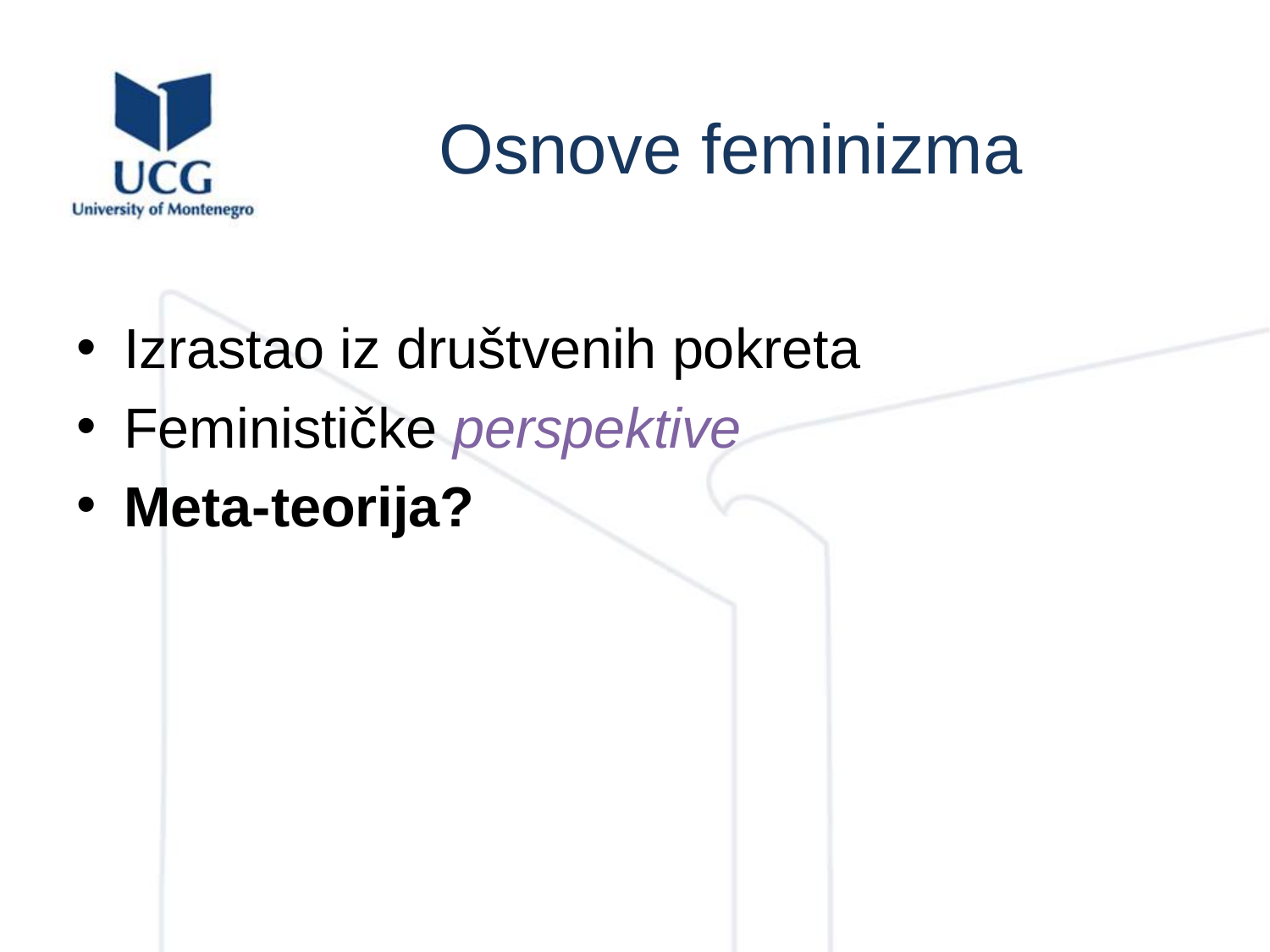

# Osnove feminizma
Izrastao iz društvenih pokreta
Feminističke perspektive
Meta-teorija?